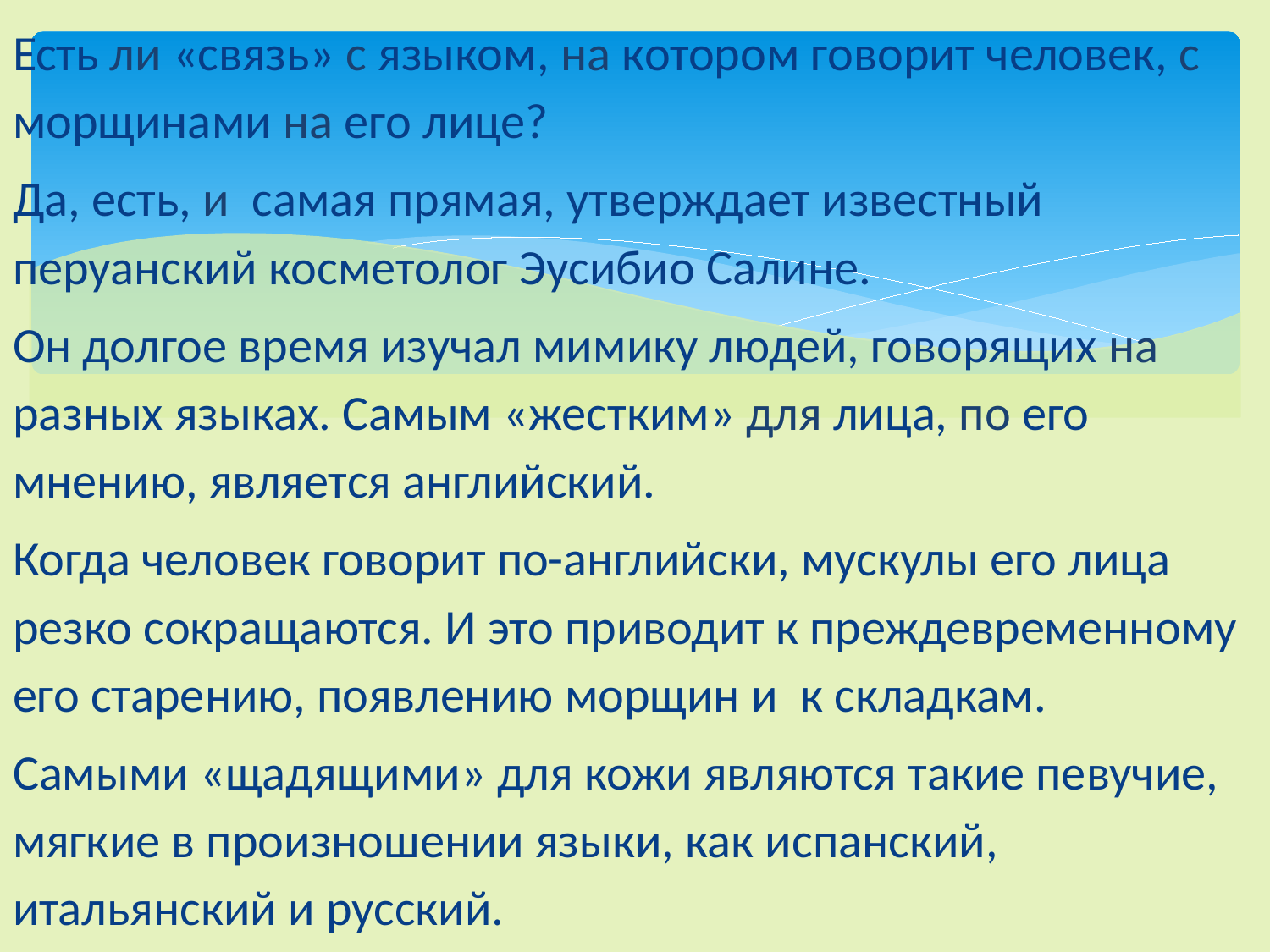

Есть ли «связь» с языком, на котором говорит человек, с морщинами на его лице?
Да, есть, и  самая прямая, утверждает известный перуанский косметолог Эусибио Салине.
Он долгое время изучал мимику людей, говорящих на разных языках. Самым «жестким» для лица, по его мнению, является английский.
Когда человек говорит по-английски, мускулы его лица резко сокращаются. И это приводит к преждевременному его старению, появлению морщин и  к складкам.
Самыми «щадящими» для кожи являются такие певучие, мягкие в произношении языки, как испанский, итальянский и русский.

#